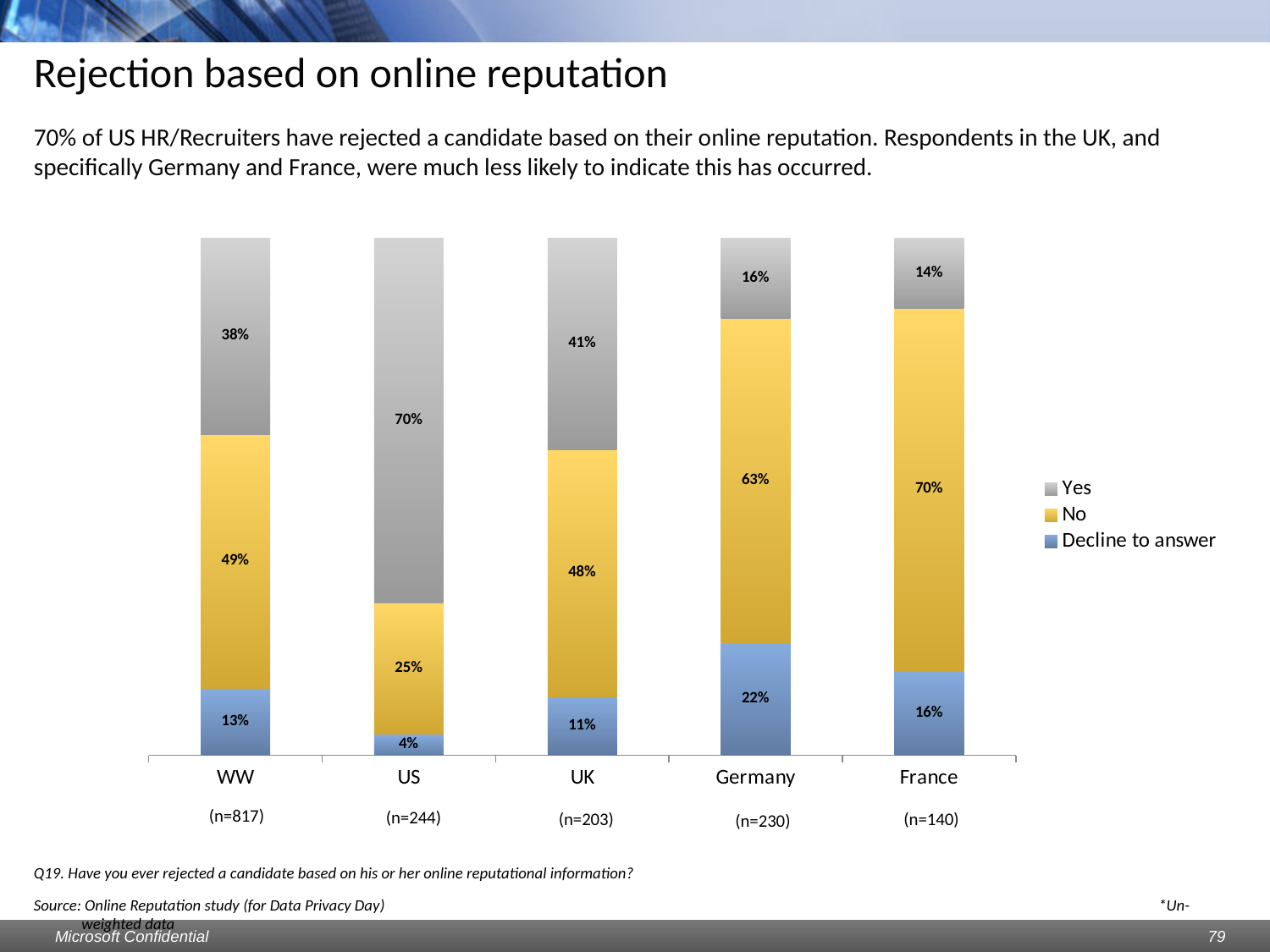

# Rejection based on online reputation
70% of US HR/Recruiters have rejected a candidate based on their online reputation. Respondents in the UK, and specifically Germany and France, were much less likely to indicate this has occurred.

### Chart

| Category | Decline to answer | No | Yes |
|---|---|---|---|
| WW | 0.1297429620563043 | 0.49082007343941547 | 0.37943696450428627 |
| US | 0.040983606557377074 | 0.2540983606557377 | 0.7049180327868886 |
| UK | 0.11330049261083697 | 0.4778325123152726 | 0.40886699507389457 |
| Germany | 0.21739130434782725 | 0.6260869565217396 | 0.15652173913043582 |
| France | 0.16428571428571417 | 0.7000000000000006 | 0.13571428571428645 |
(n=817)
(n=244)
(n=203)
(n=140)
(n=230)
Q19. Have you ever rejected a candidate based on his or her online reputational information?
Source: Online Reputation study (for Data Privacy Day) 						                 *Un-weighted data